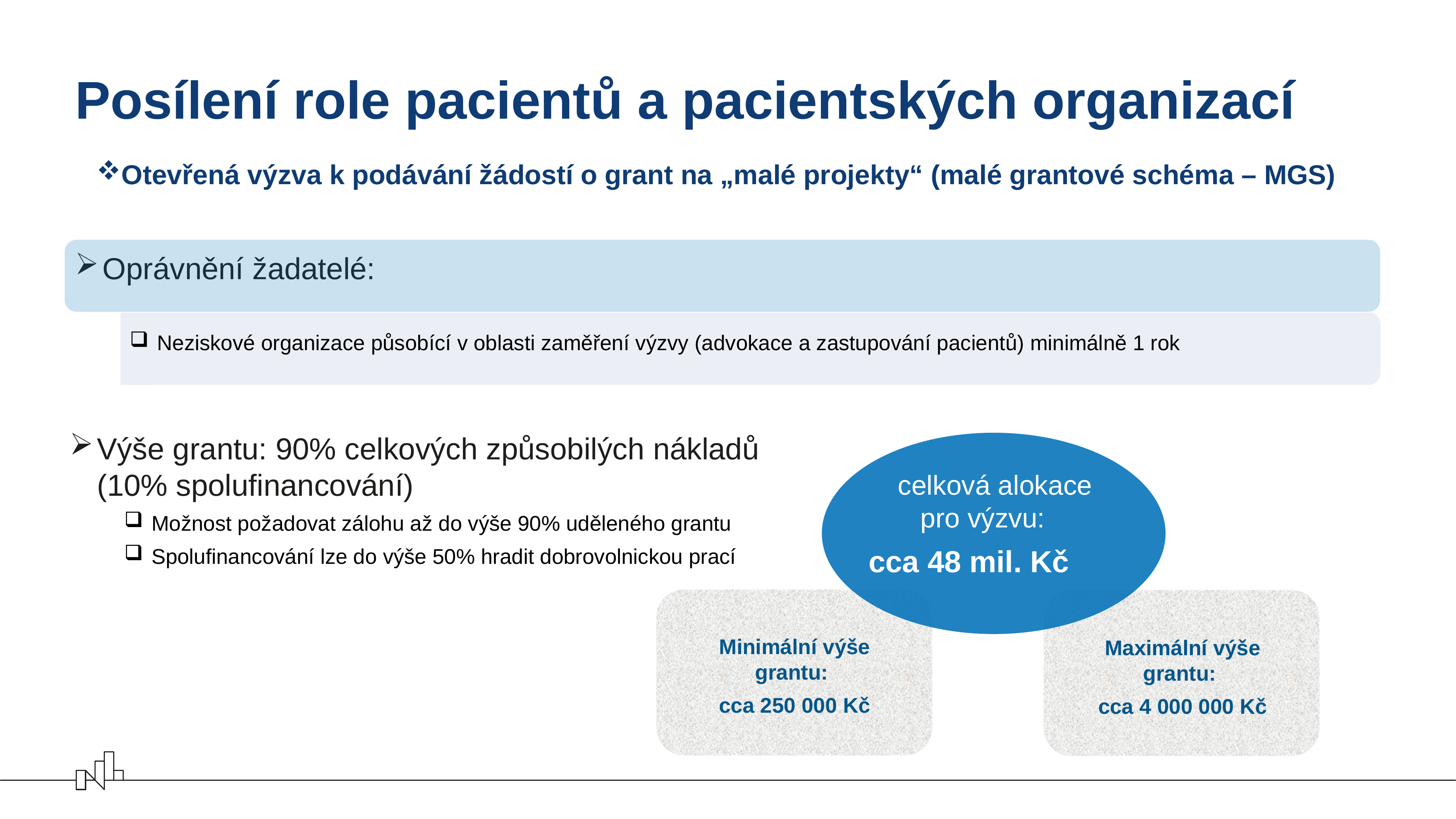

# Posílení role pacientů a pacientských organizací
Otevřená výzva k podávání žádostí o grant na „malé projekty“ (malé grantové schéma – MGS)

Oprávnění žadatelé:

Neziskové organizace působící v oblasti zaměření výzvy (advokace a zastupování pacientů) minimálně 1 rok

Výše grantu: 90% celkových způsobilých nákladů (10% spolufinancování)
Možnost požadovat zálohu až do výše 90% uděleného grantu
Spolufinancování lze do výše 50% hradit dobrovolnickou prací

     celková alokace
        pro výzvu:

 cca 48 mil. Kč

Minimální výše grantu:
cca 250 000 Kč
Maximální výše grantu:
cca 4 000 000 Kč